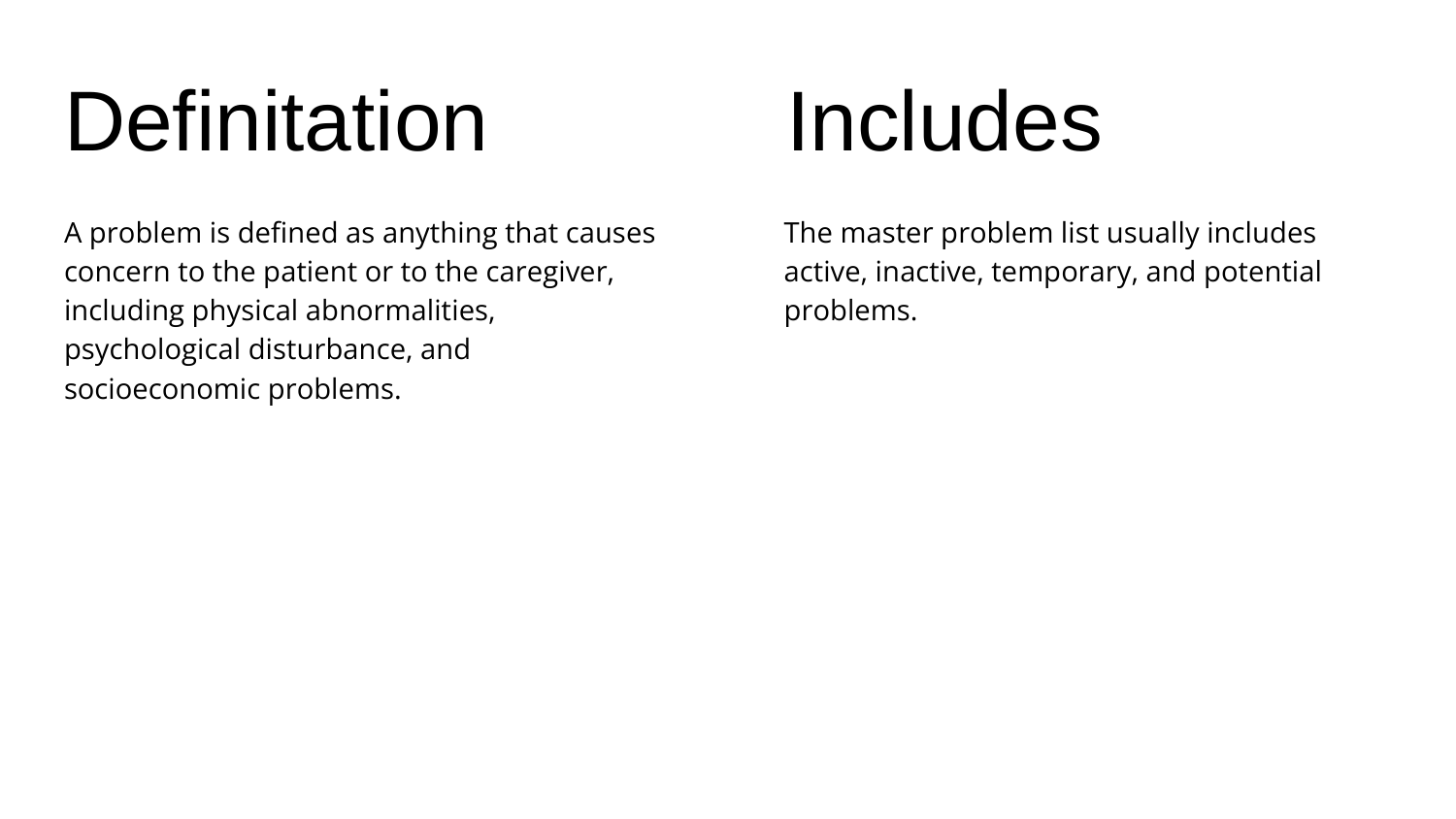

# Definitation
Includes
A problem is defined as anything that causes concern to the patient or to the caregiver, including physical abnormalities, psychological disturbance, and socioeconomic problems.
The master problem list usually includes active, inactive, temporary, and potential problems.